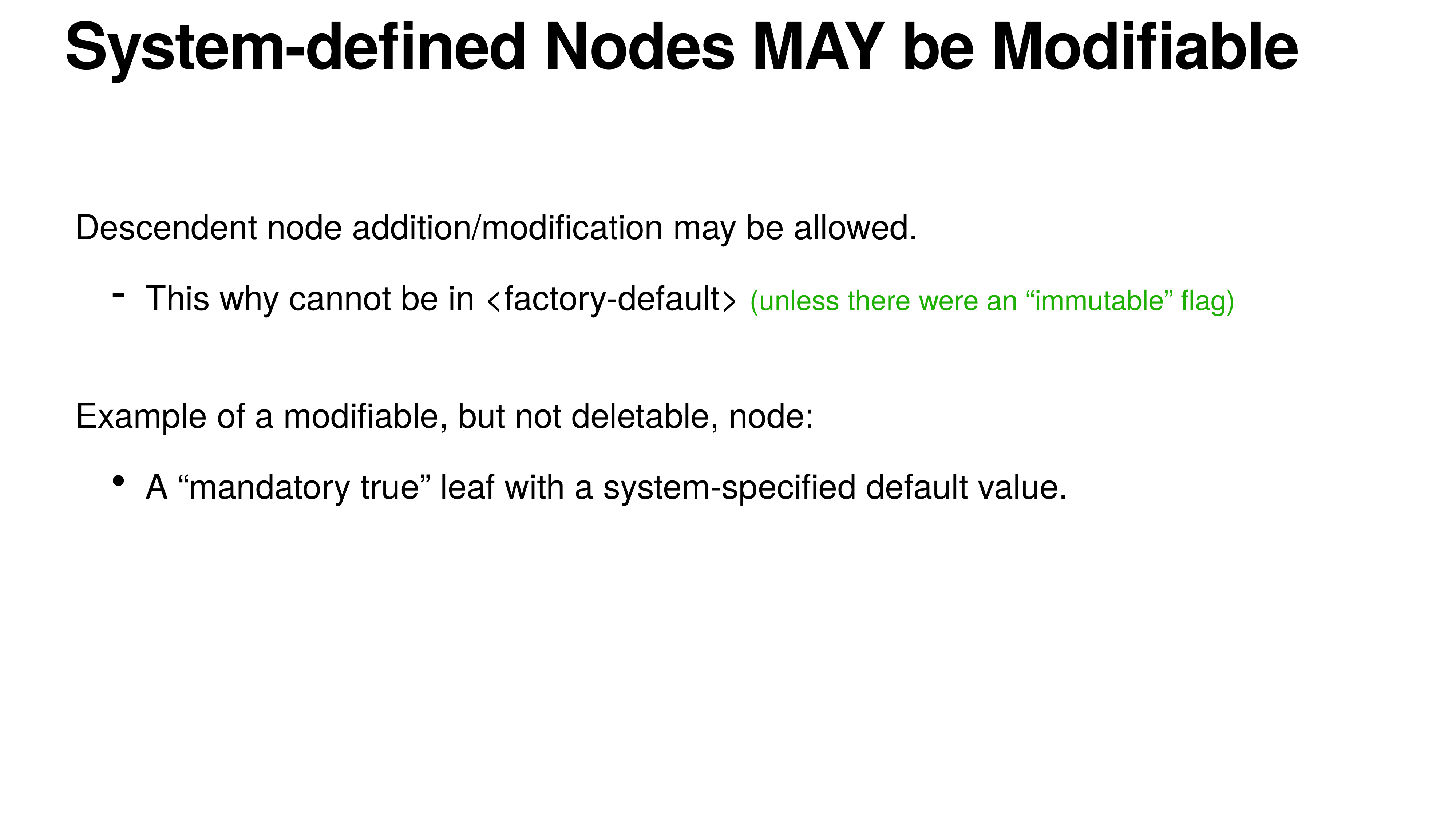

# System-defined Nodes MAY be Modifiable

Descendent node addition/modification may be allowed.
This why cannot be in <factory-default> (unless there were an “immutable” flag)

Example of a modifiable, but not deletable, node:
A “mandatory true” leaf with a system-specified default value.
7